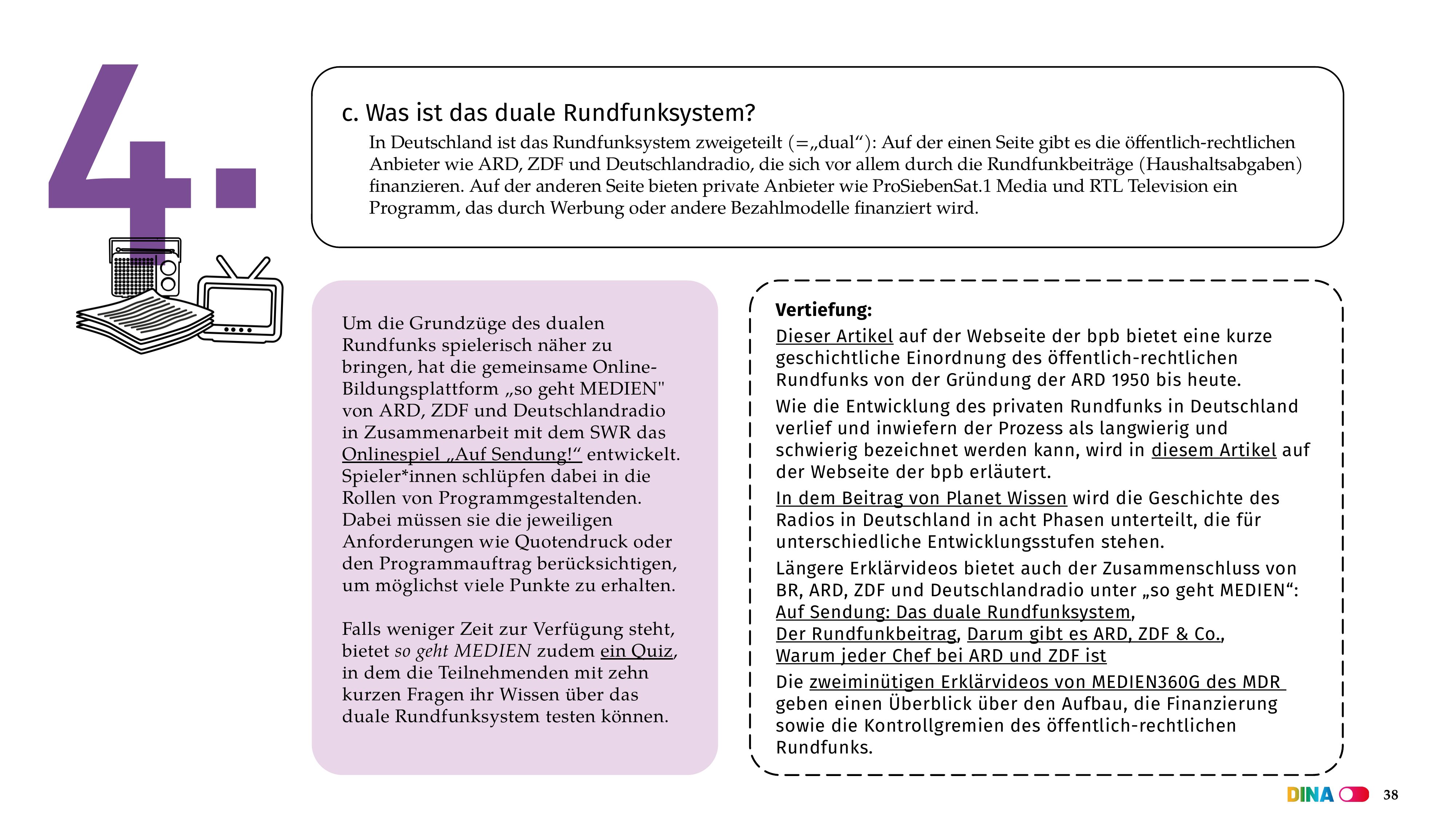

c. Was ist das duale Rundfunksystem?
In Deutschland ist das Rundfunksystem zweigeteilt (=„dual“): Auf der einen Seite gibt es die öffentlich-rechtlichen Anbieter wie ARD, ZDF und Deutschlandradio, die sich vor allem durch die Rundfunkbeiträge (Haushaltsabgaben) finanzieren. Auf der anderen Seite bieten private Anbieter wie ProSiebenSat.1 Media und RTL Television ein Programm, das durch Werbung oder andere Bezahlmodelle finanziert wird.
Um die Grundzüge des dualen Rundfunks spielerisch näher zu bringen, hat die gemeinsame Online-Bildungsplattform „so geht MEDIEN" von ARD, ZDF und Deutschlandradio in Zusammenarbeit mit dem SWR das Onlinespiel „Auf Sendung!“ entwickelt. Spieler*innen schlüpfen dabei in die Rollen von Programmgestaltenden. Dabei müssen sie die jeweiligen Anforderungen wie Quotendruck oder den Programmauftrag berücksichtigen, um möglichst viele Punkte zu erhalten.

Falls weniger Zeit zur Verfügung steht, bietet so geht MEDIEN zudem ein Quiz, in dem die Teilnehmenden mit zehn kurzen Fragen ihr Wissen über das duale Rundfunksystem testen können.
Vertiefung:
Dieser Artikel auf der Webseite der bpb bietet eine kurze geschichtliche Einordnung des öffentlich-rechtlichen Rundfunks von der Gründung der ARD 1950 bis heute.
Wie die Entwicklung des privaten Rundfunks in Deutschland verlief und inwiefern der Prozess als langwierig und schwierig bezeichnet werden kann, wird in diesem Artikel auf der Webseite der bpb erläutert.
In dem Beitrag von Planet Wissen wird die Geschichte des Radios in Deutschland in acht Phasen unterteilt, die für unterschiedliche Entwicklungsstufen stehen.
Längere Erklärvideos bietet auch der Zusammenschluss von BR, ARD, ZDF und Deutschlandradio unter „so geht MEDIEN“:
Auf Sendung: Das duale Rundfunksystem, Der Rundfunkbeitrag, Darum gibt es ARD, ZDF & Co., Warum jeder Chef bei ARD und ZDF ist
Die zweiminütigen Erklärvideos von MEDIEN360G des MDR geben einen Überblick über den Aufbau, die Finanzierung sowie die Kontrollgremien des öffentlich-rechtlichen Rundfunks.

38